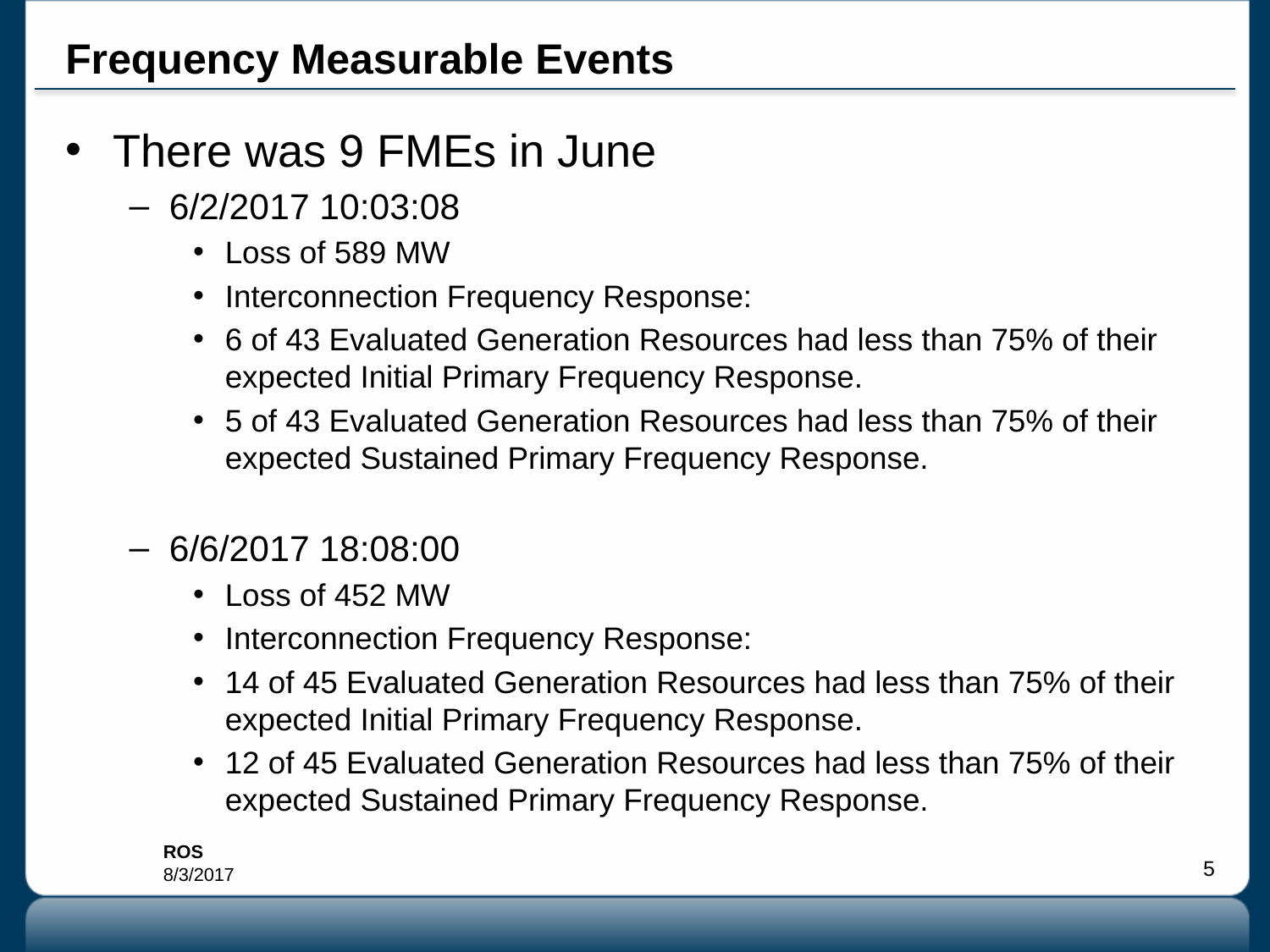

# Frequency Measurable Events
There was 9 FMEs in June
6/2/2017 10:03:08
Loss of 589 MW
Interconnection Frequency Response:
6 of 43 Evaluated Generation Resources had less than 75% of their expected Initial Primary Frequency Response.
5 of 43 Evaluated Generation Resources had less than 75% of their expected Sustained Primary Frequency Response.

6/6/2017 18:08:00
Loss of 452 MW
Interconnection Frequency Response:
14 of 45 Evaluated Generation Resources had less than 75% of their expected Initial Primary Frequency Response.
12 of 45 Evaluated Generation Resources had less than 75% of their expected Sustained Primary Frequency Response.